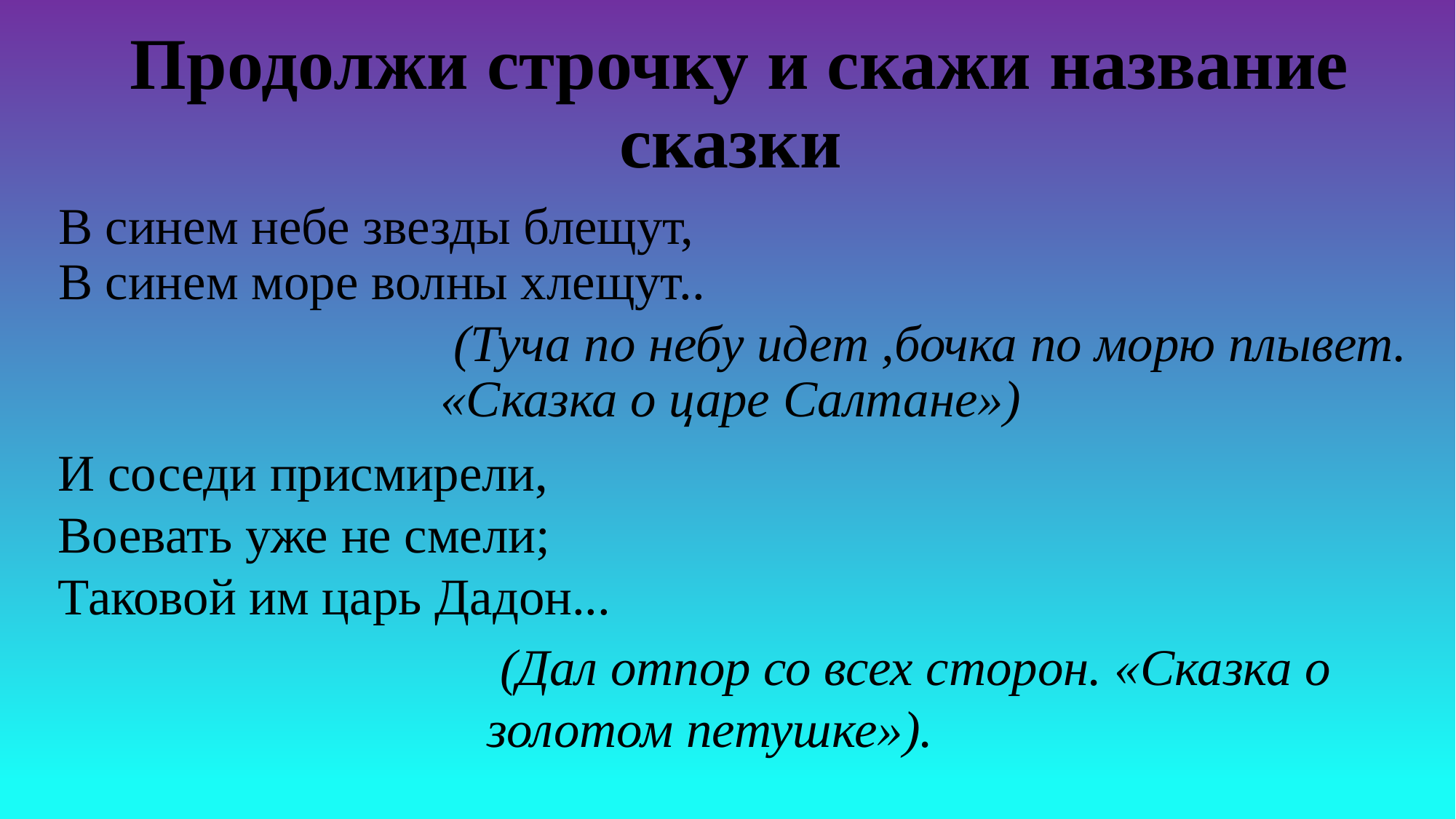

# Продолжи строчку и скажи название сказки
В синем небе звезды блещут,
В синем море волны хлещут..
 (Туча по небу идет ,бочка по морю плывет. «Сказка о царе Салтане»)

И соседи присмирели,
Воевать уже не смели;
Таковой им царь Дадон...
 (Дал отпор со всех сторон. «Сказка о золотом петушке»).